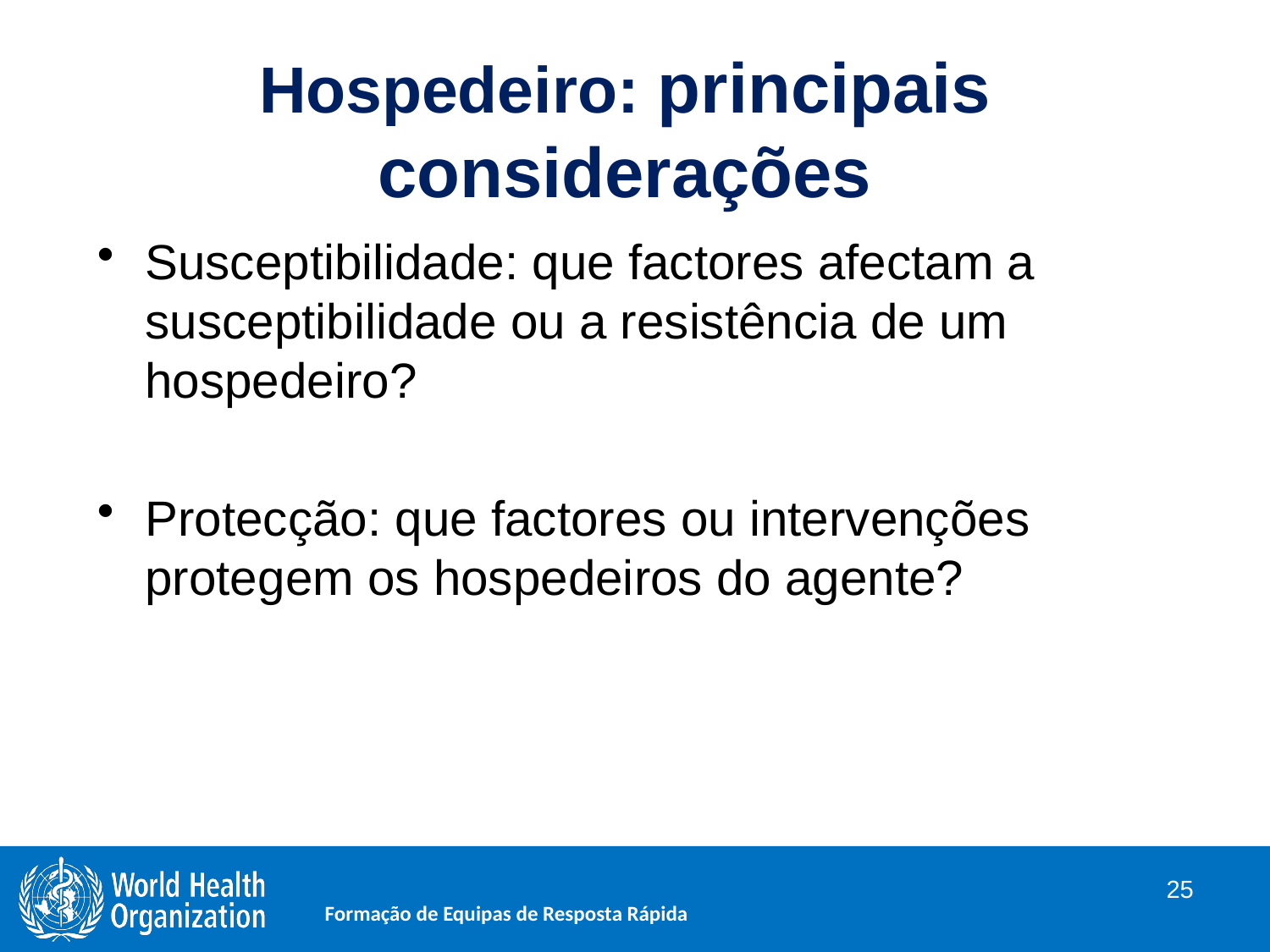

# Hospedeiro: principais considerações
Susceptibilidade: que factores afectam a susceptibilidade ou a resistência de um hospedeiro?

Protecção: que factores ou intervenções protegem os hospedeiros do agente?
25